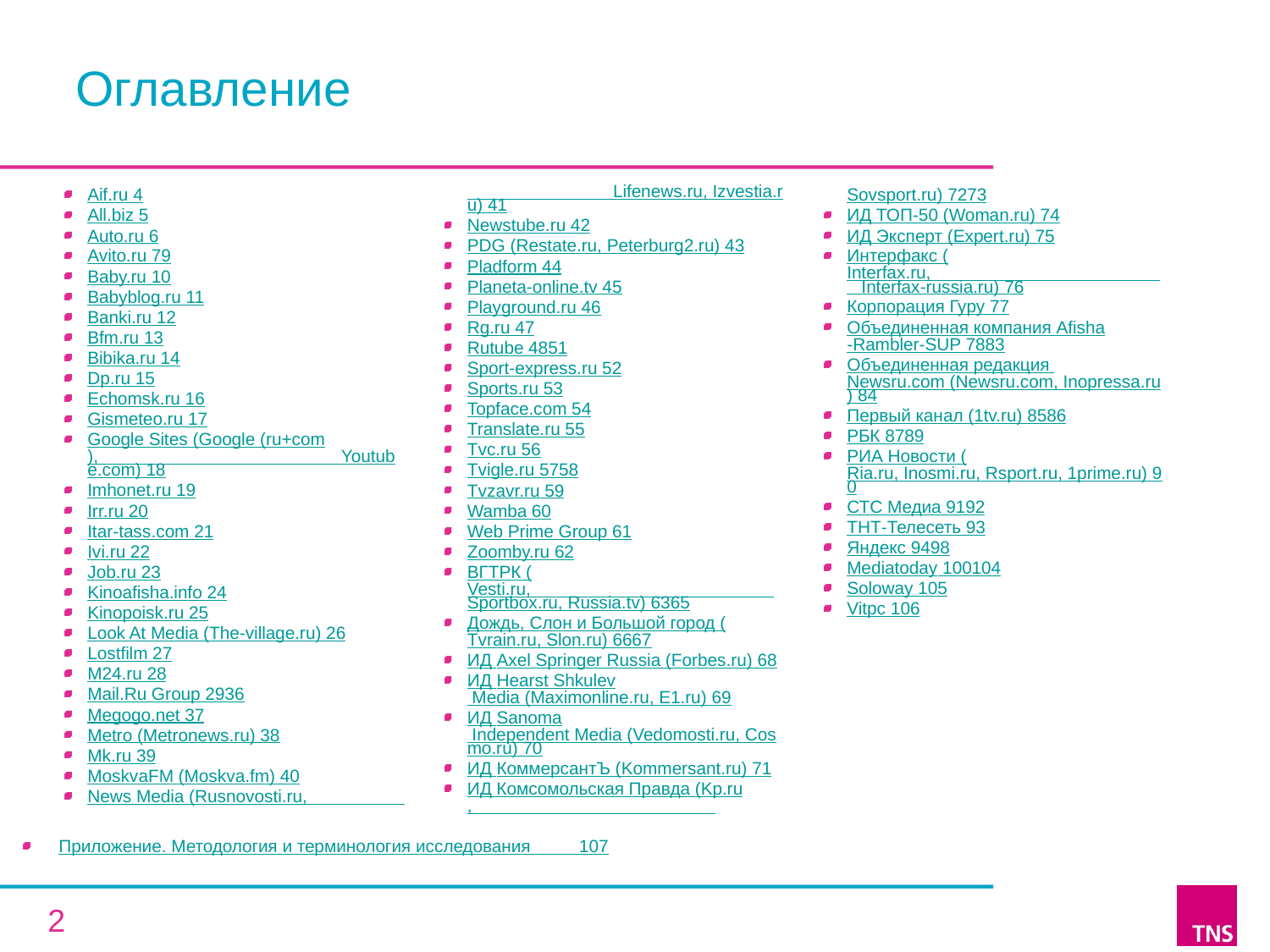

Оглавление
Aif.ru 	4
All.biz 	5
Auto.ru 	6
Avito.ru 	7­9
Baby.ru 	10
Babyblog.ru 	11
Banki.ru 	12
Bfm.ru 	13
Bibika.ru 	14
Dp.ru 	15
Echomsk.ru 	16
Gismeteo.ru 	17
Google Sites (Google (ru+com),                                                  Youtube.com) 	18
Imhonet.ru 	19
Irr.ru 	20
Itar-tass.com 	21
Ivi.ru 	22
Job.ru 	23
Kinoafisha.info 	24
Kinopoisk.ru 	25
Look At Media (The-village.ru) 	26
Lostfilm 	27
M24.ru 	28
Mail.Ru Group 	29­36
Megogo.net 	37
Metro (Metronews.ru) 	38
Mk.ru 	39
MoskvaFM (Moskva.fm) 	40
News Media (Rusnovosti.ru,                                                  Lifenews.ru, Izvestia.ru) 	41
Newstube.ru 	42
PDG (Restate.ru, Peterburg2.ru) 	43
Pladform 	44
Planeta-online.tv 	45
Playground.ru 	46
Rg.ru 	47
Rutube 	48­51
Sport-express.ru 	52
Sports.ru 	53
Topface.com 	54
Translate.ru 	55
Tvc.ru 	56
Tvigle.ru 	57­58
Tvzavr.ru 	59
Wamba 	60
Web Prime Group 	61
Zoomby.ru 	62
ВГТРК (Vesti.ru,                                                  Sportbox.ru, Russia.tv) 	63­65
Дождь, Слон и Большой город (Tvrain.ru, Slon.ru) 	66­67
ИД Axel Springer Russia (Forbes.ru) 	68
ИД Hearst Shkulev Media (Maximonline.ru, E1.ru) 	69
ИД Sanoma Independent Media (Vedomosti.ru, Cosmo.ru) 	70
ИД КоммерсантЪ (Kommersant.ru) 	71
ИД Комсомольская Правда (Kp.ru,                                                  Sovsport.ru) 	72­73
ИД ТОП-50 (Woman.ru) 	74
ИД Эксперт (Expert.ru) 	75
Интерфакс (Interfax.ru,                                                  Interfax-russia.ru) 	76
Корпорация Гуру 	77
Объединенная компания Afisha-Rambler-SUP 	78­83
Объединенная редакция Newsru.com (Newsru.com, Inopressa.ru) 	84
Первый канал (1tv.ru) 	85­86
РБК 	87­89
РИА Новости (Ria.ru, Inosmi.ru, Rsport.ru, 1prime.ru) 	90
СТС Медиа 	91­92
ТНТ-Телесеть 	93
Яндекс 	94­98
Mediatoday 	100­104
Soloway 	105
Vitpc 	106

Приложение. Методология и терминология исследования          107

2